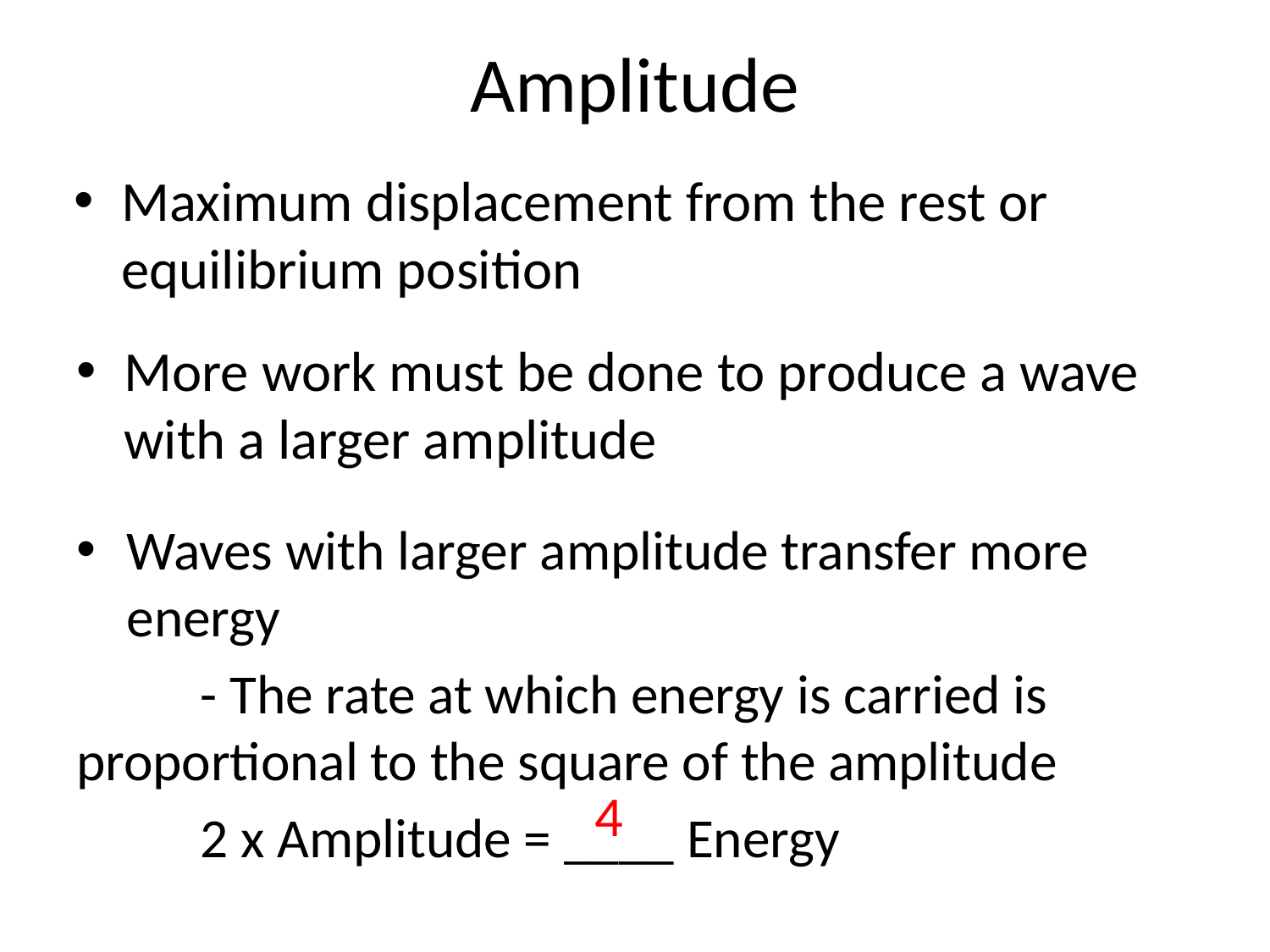

# Amplitude
Maximum displacement from the rest or equilibrium position

More work must be done to produce a wave with a larger amplitude

Waves with larger amplitude transfer more energy
	- The rate at which energy is carried is 	proportional to the square of the amplitude
	2 x Amplitude = ____ Energy

4